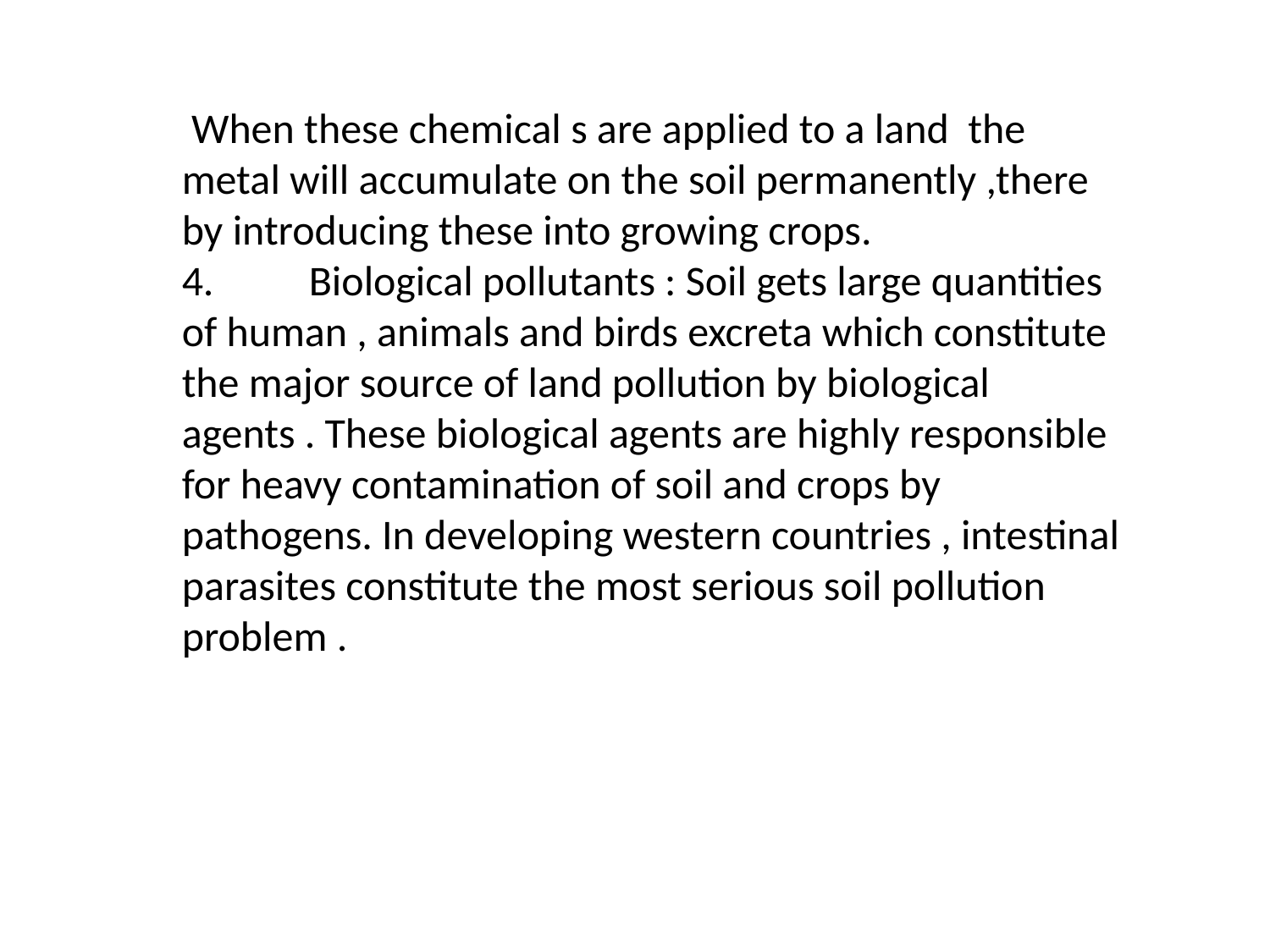

When these chemical s are applied to a land  the metal will accumulate on the soil permanently ,there by introducing these into growing crops.
4.	Biological pollutants : Soil gets large quantities of human , animals and birds excreta which constitute the major source of land pollution by biological agents . These biological agents are highly responsible for heavy contamination of soil and crops by pathogens. In developing western countries , intestinal parasites constitute the most serious soil pollution problem .